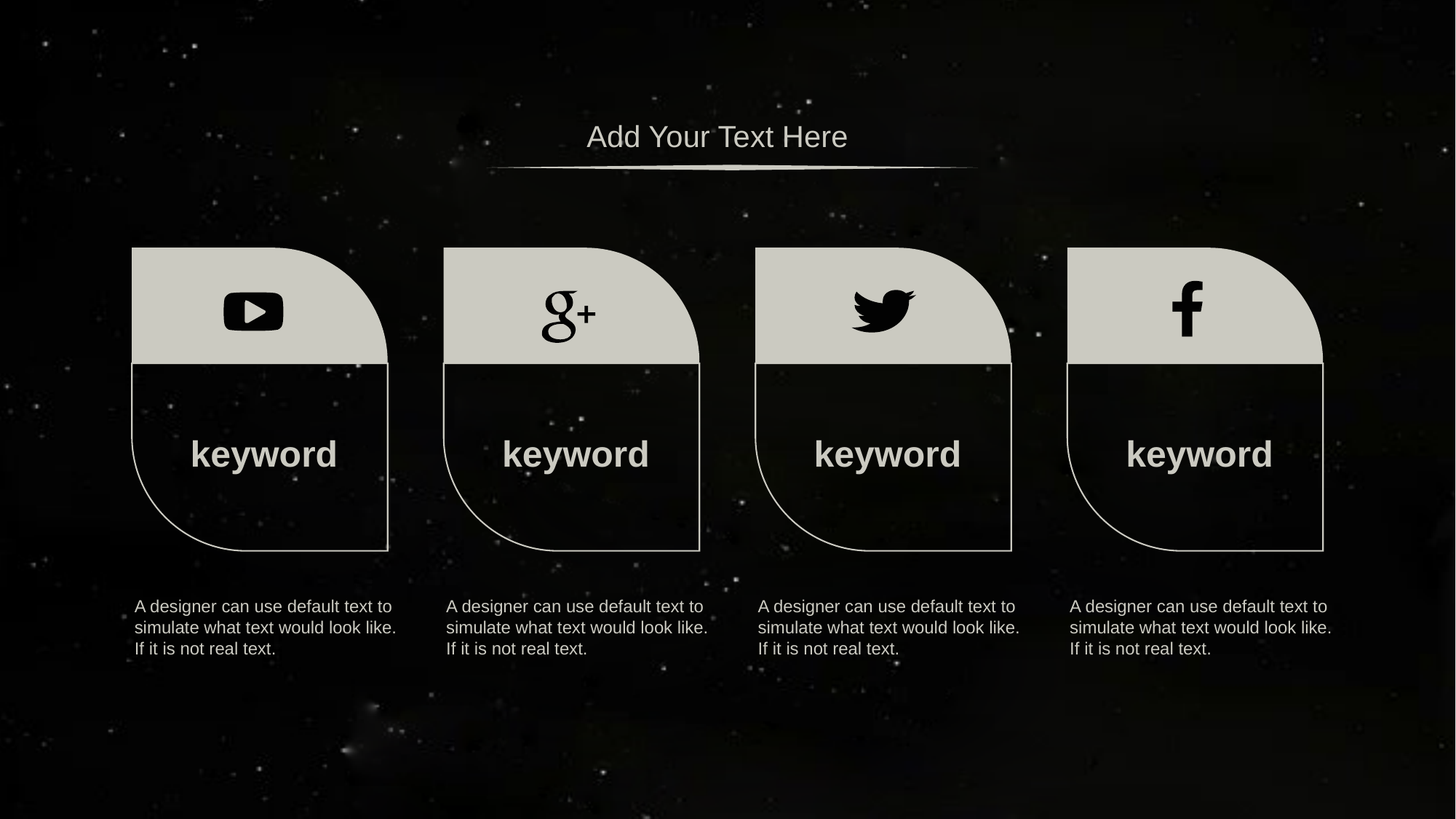

Add Your Text Here

keyword
keyword
keyword
keyword
A designer can use default text to simulate what text would look like. If it is not real text.
A designer can use default text to simulate what text would look like. If it is not real text.
A designer can use default text to simulate what text would look like. If it is not real text.
A designer can use default text to simulate what text would look like. If it is not real text.